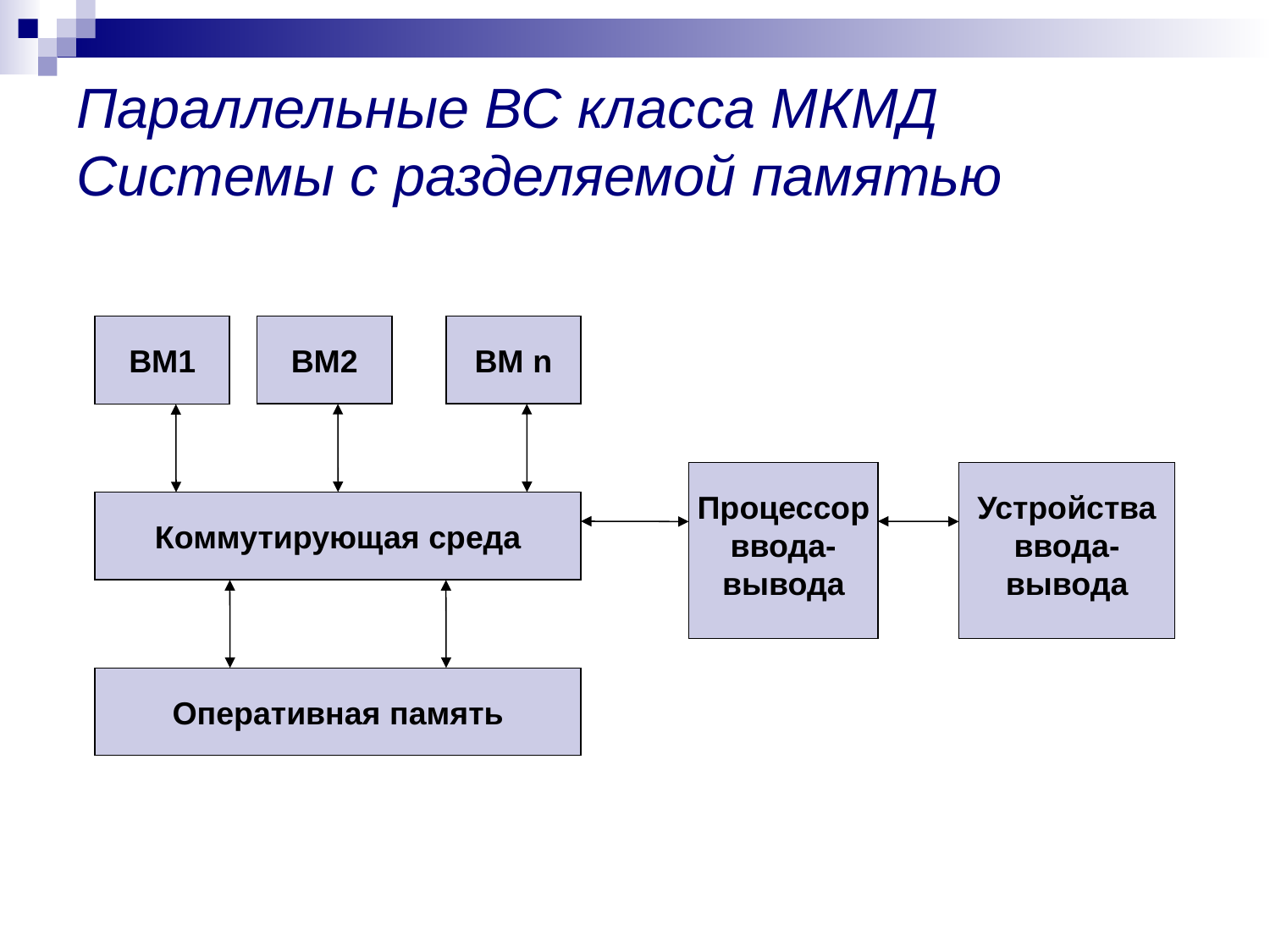

# Параллельные ВС класса МКМД Системы с разделяемой памятью

ВМ1
ВМ2
ВМ n

Процессор ввода-вывода
Устройства ввода-вывода
Коммутирующая среда

Оперативная память